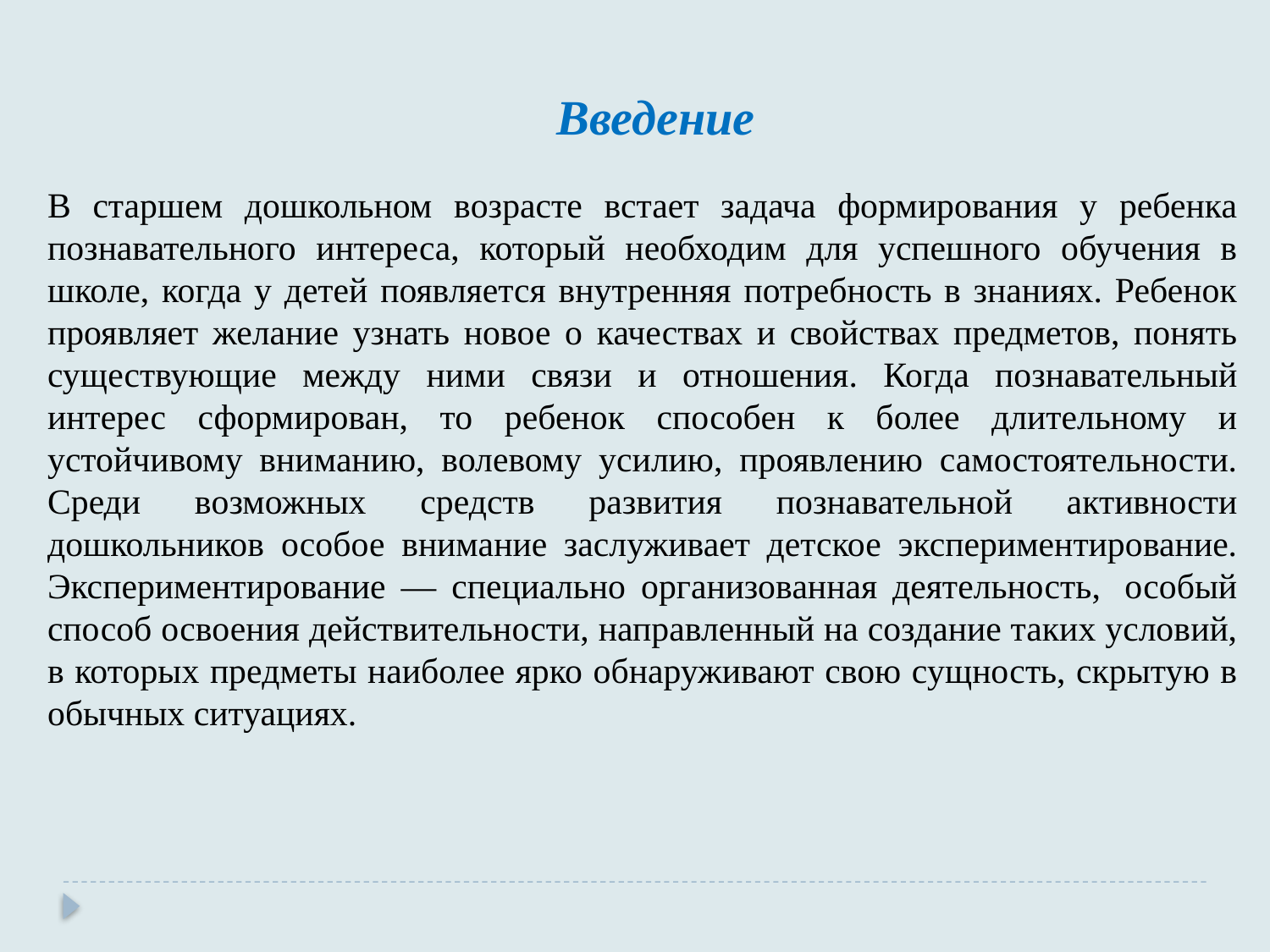

Введение

В старшем дошкольном возрасте встает задача формирования у ребенка познавательного интереса, который необходим для успешного обучения в школе, когда у детей появляется внутренняя потребность в знаниях. Ребенок проявляет желание узнать новое о качествах и свойствах предметов, понять существующие между ними связи и отношения. Когда познавательный интерес сформирован, то ребенок способен к более длительному и устойчивому вниманию, волевому усилию, проявлению самостоятельности. Среди возможных средств развития познавательной активности дошкольников особое внимание заслуживает детское экспериментирование. Экспериментирование — специально организованная деятельность,  особый способ освоения действительности, направленный на создание таких условий, в которых предметы наиболее ярко обнаруживают свою сущность, скрытую в обычных ситуациях.